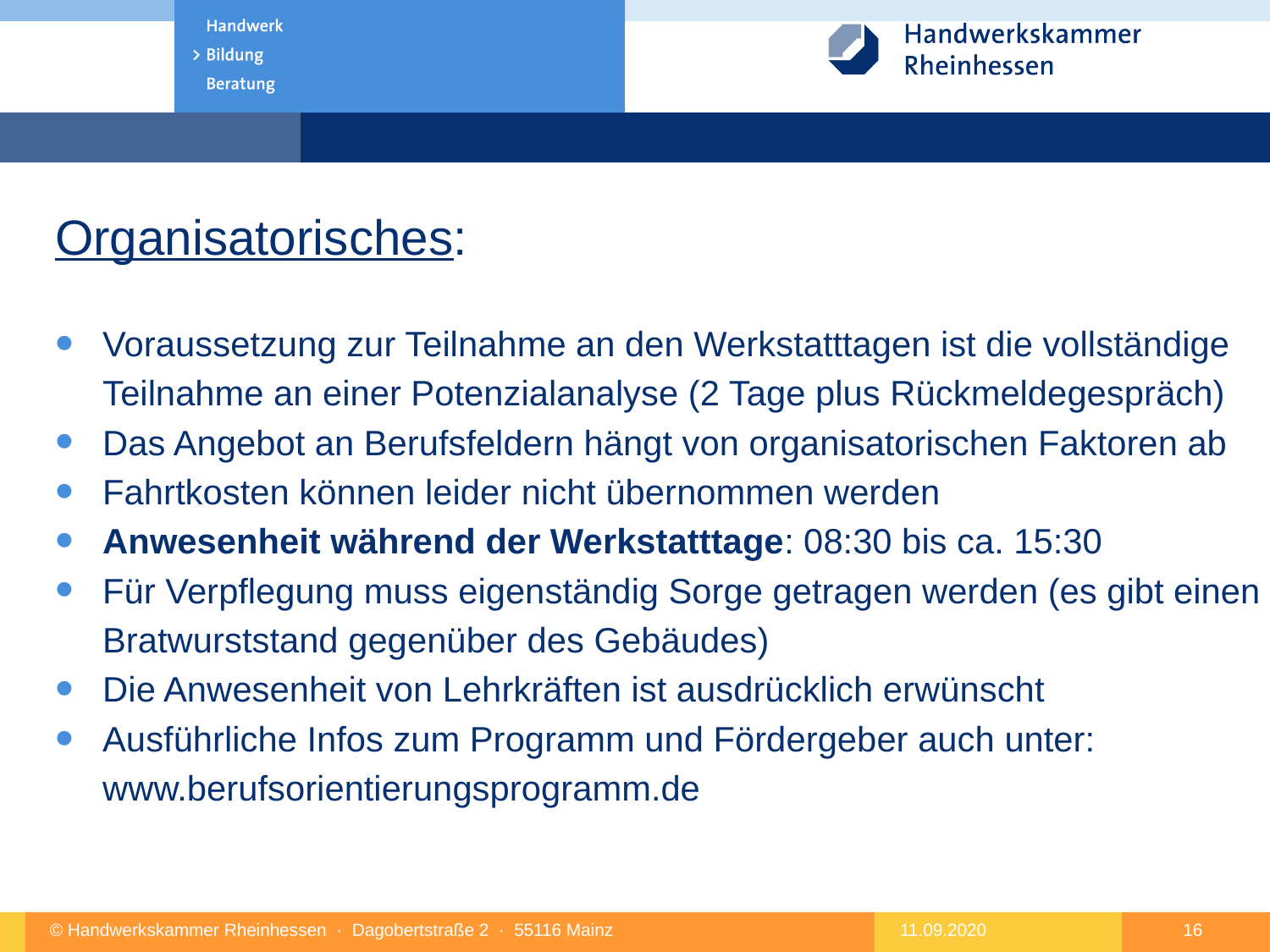

Organisatorisches:

Voraussetzung zur Teilnahme an den Werkstatttagen ist die vollständige Teilnahme an einer Potenzialanalyse (2 Tage plus Rückmeldegespräch)
Das Angebot an Berufsfeldern hängt von organisatorischen Faktoren ab
Fahrtkosten können leider nicht übernommen werden
Anwesenheit während der Werkstatttage: 08:30 bis ca. 15:30
Für Verpflegung muss eigenständig Sorge getragen werden (es gibt einen Bratwurststand gegenüber des Gebäudes)
Die Anwesenheit von Lehrkräften ist ausdrücklich erwünscht
Ausführliche Infos zum Programm und Fördergeber auch unter: www.berufsorientierungsprogramm.de
11.09.2020
16